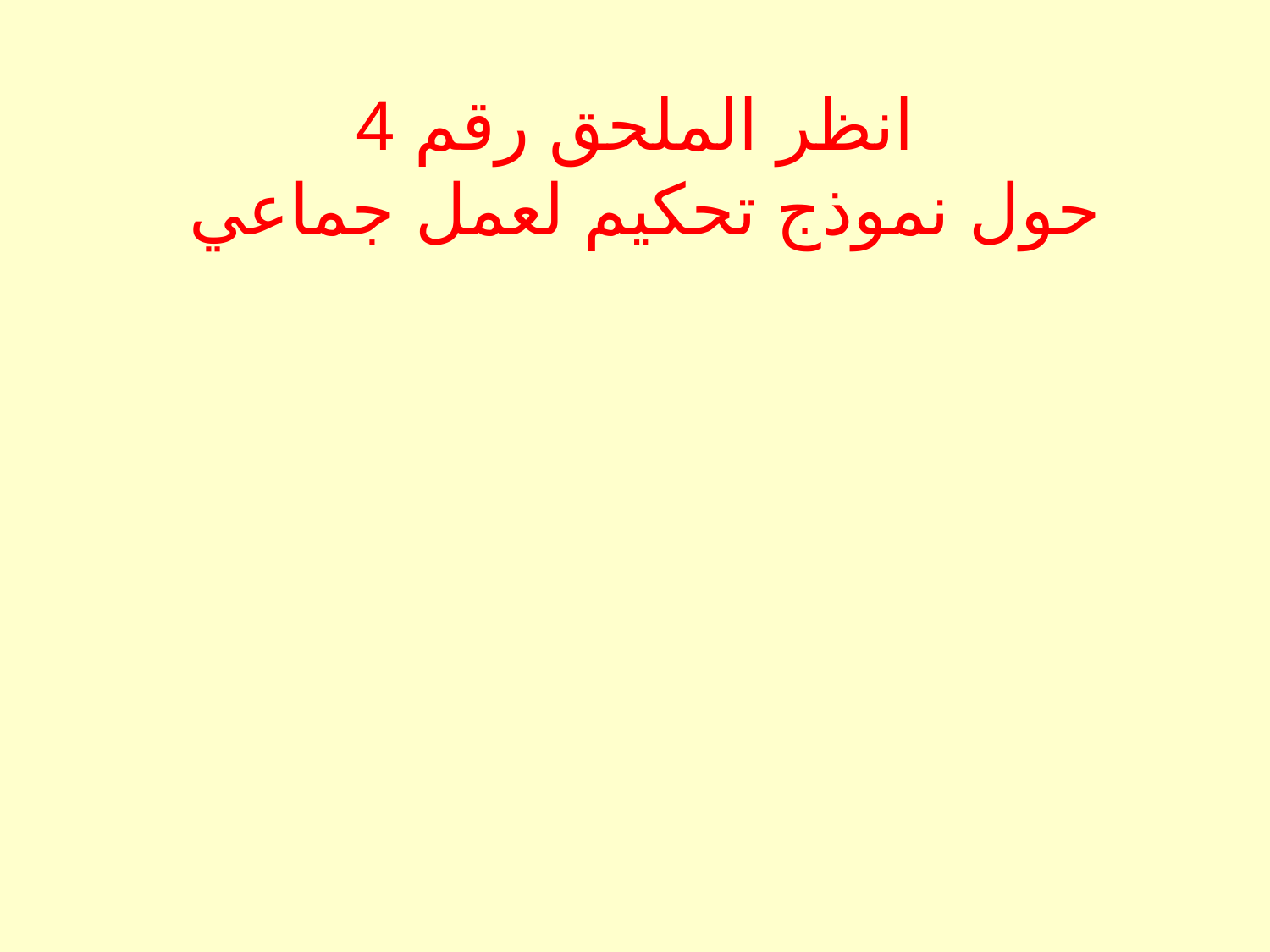

# انظر الملحق رقم 4 حول نموذج تحكيم لعمل جماعي